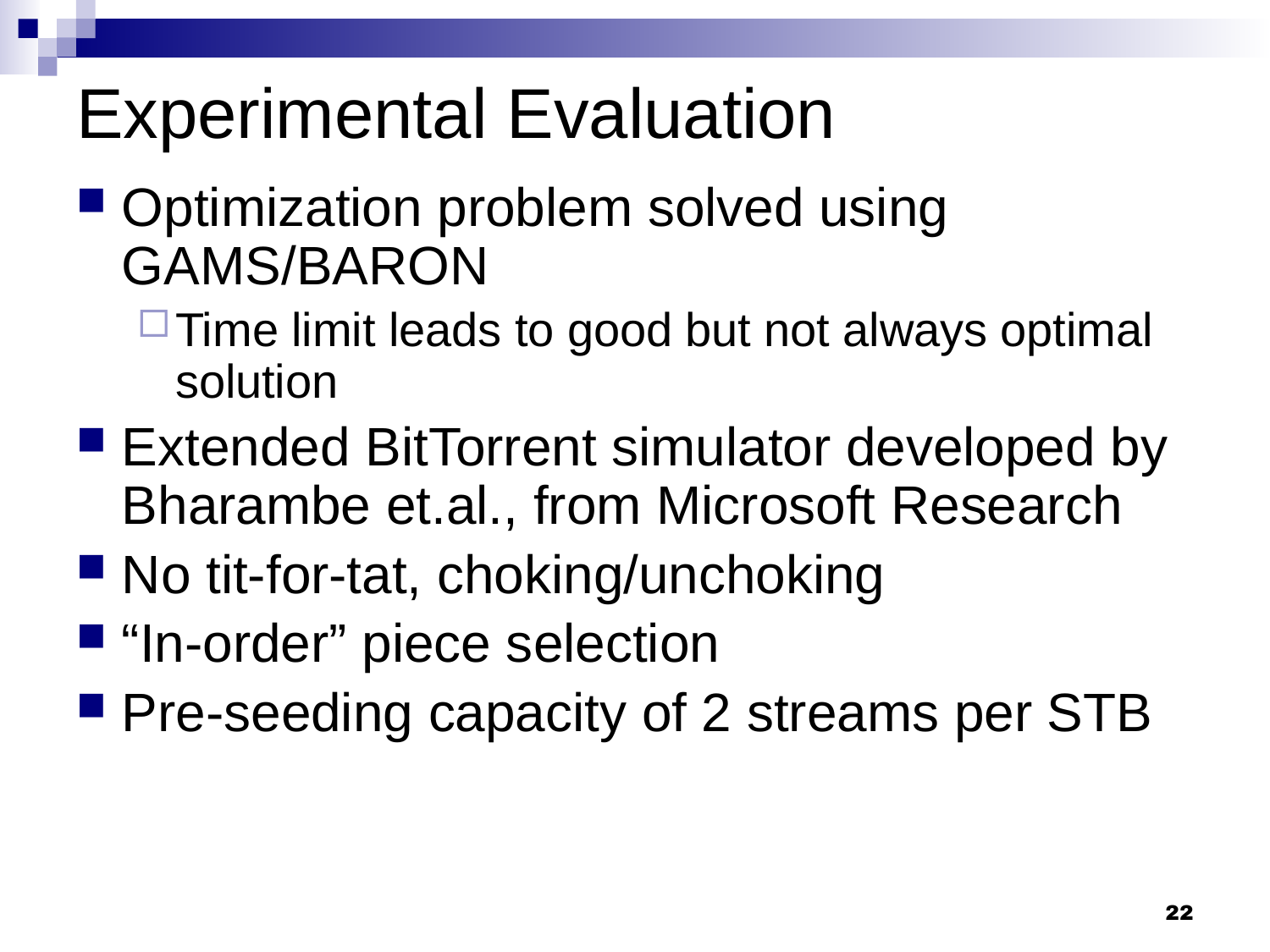

# Experimental Evaluation
Optimization problem solved using GAMS/BARON
Time limit leads to good but not always optimal solution
Extended BitTorrent simulator developed by Bharambe et.al., from Microsoft Research
No tit-for-tat, choking/unchoking
“In-order” piece selection
Pre-seeding capacity of 2 streams per STB

22